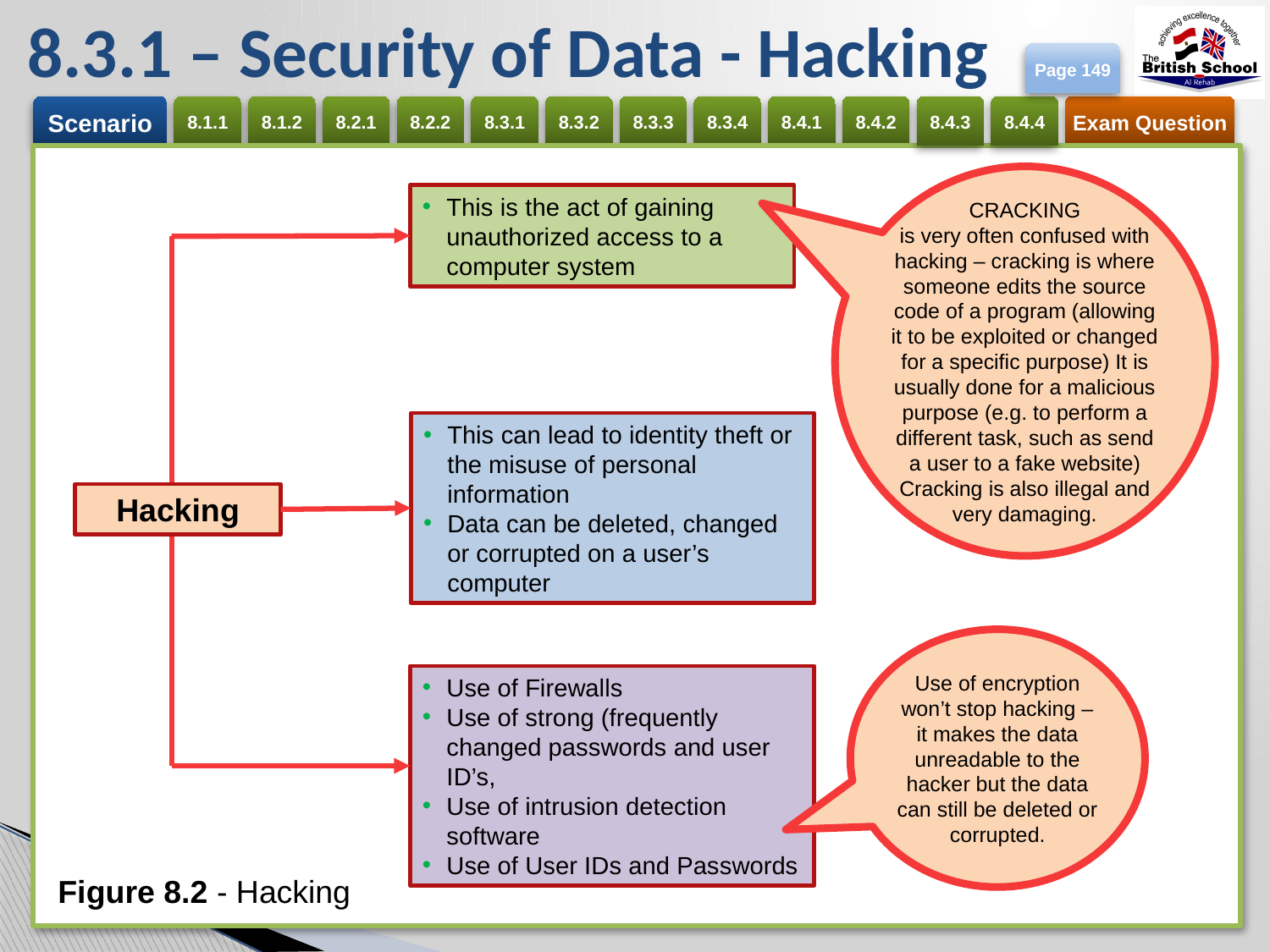

# 8.3.1 – Security of Data - Hacking
Page 149
CRACKING
is very often confused with hacking – cracking is where someone edits the source code of a program (allowing it to be exploited or changed for a specific purpose) It is usually done for a malicious purpose (e.g. to perform a different task, such as send a user to a fake website) Cracking is also illegal and very damaging.
This is the act of gaining unauthorized access to a computer system
This can lead to identity theft or the misuse of personal information
Data can be deleted, changed or corrupted on a user’s computer
Hacking
Use of Firewalls
Use of strong (frequently changed passwords and user ID’s,
Use of intrusion detection software
Use of User IDs and Passwords
Use of encryption won’t stop hacking – it makes the data unreadable to the hacker but the data can still be deleted or corrupted.
Figure 8.2 - Hacking